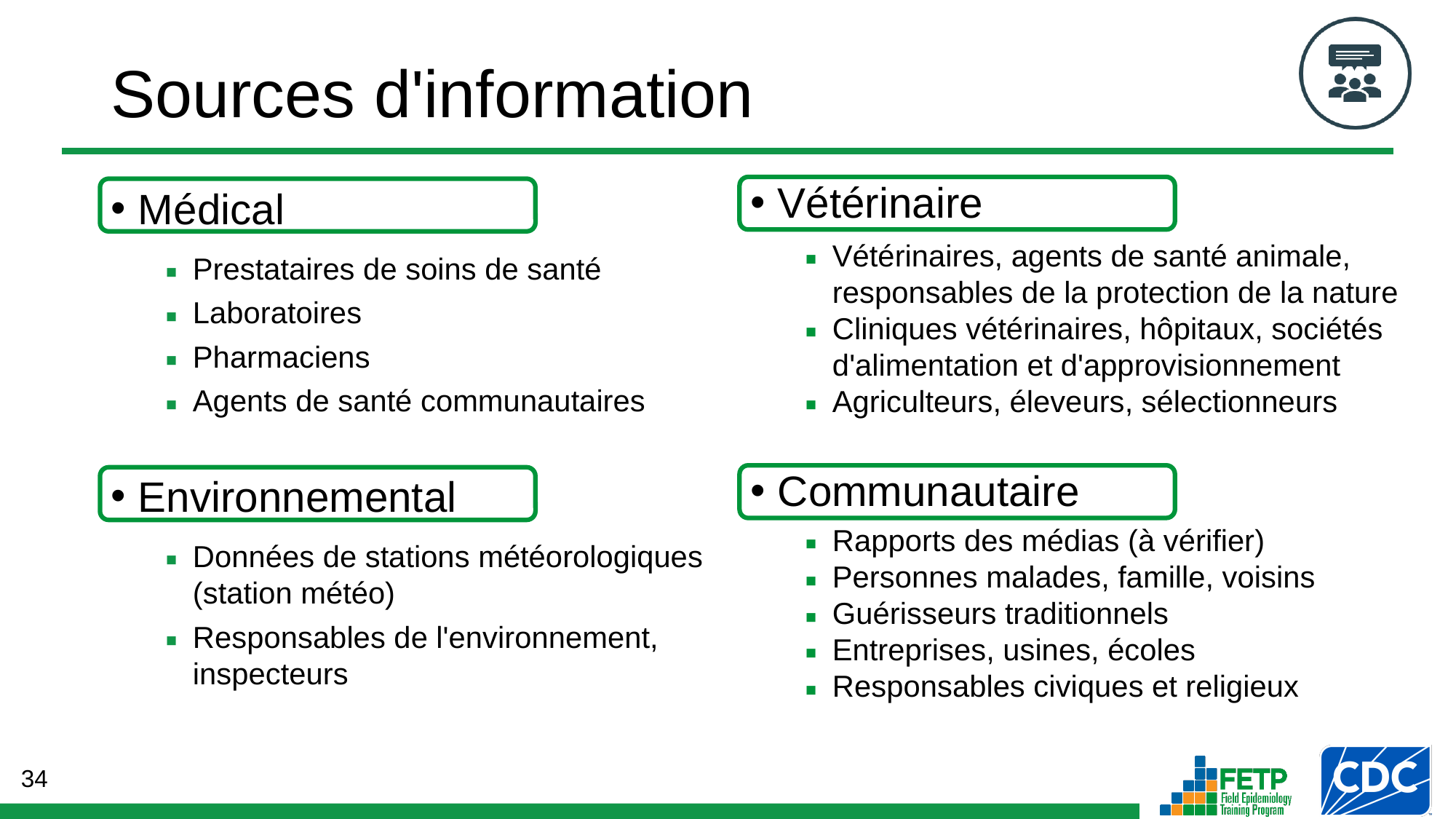

# Sources d'information
Vétérinaire
Vétérinaires, agents de santé animale, responsables de la protection de la nature
Cliniques vétérinaires, hôpitaux, sociétés d'alimentation et d'approvisionnement
Agriculteurs, éleveurs, sélectionneurs
Communautaire
Rapports des médias (à vérifier)
Personnes malades, famille, voisins
Guérisseurs traditionnels
Entreprises, usines, écoles
Responsables civiques et religieux
Médical
Prestataires de soins de santé
Laboratoires
Pharmaciens
Agents de santé communautaires
Environnemental
Données de stations météorologiques (station météo)
Responsables de l'environnement, inspecteurs